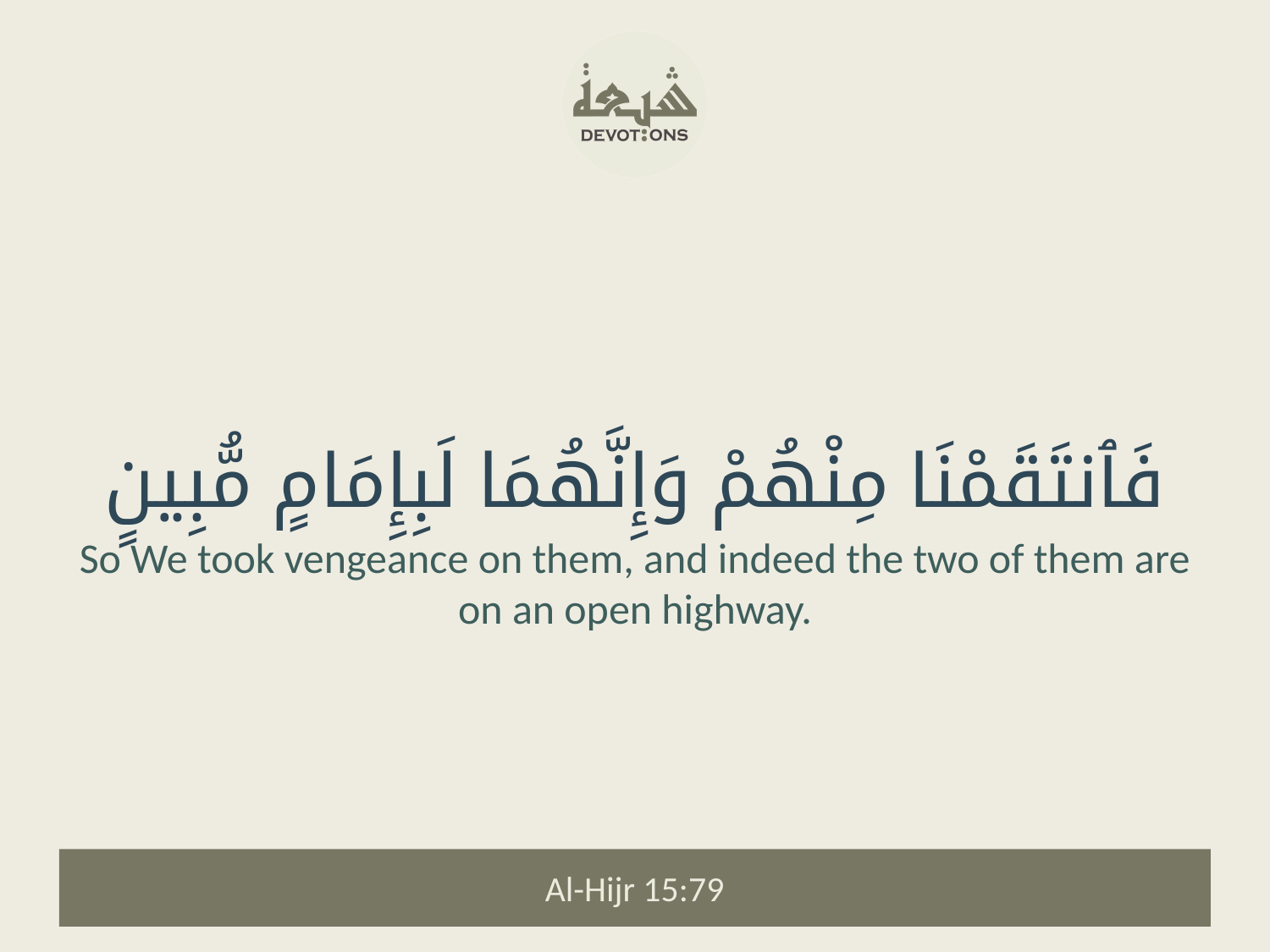

فَٱنتَقَمْنَا مِنْهُمْ وَإِنَّهُمَا لَبِإِمَامٍ مُّبِينٍ
So We took vengeance on them, and indeed the two of them are on an open highway.
Al-Hijr 15:79